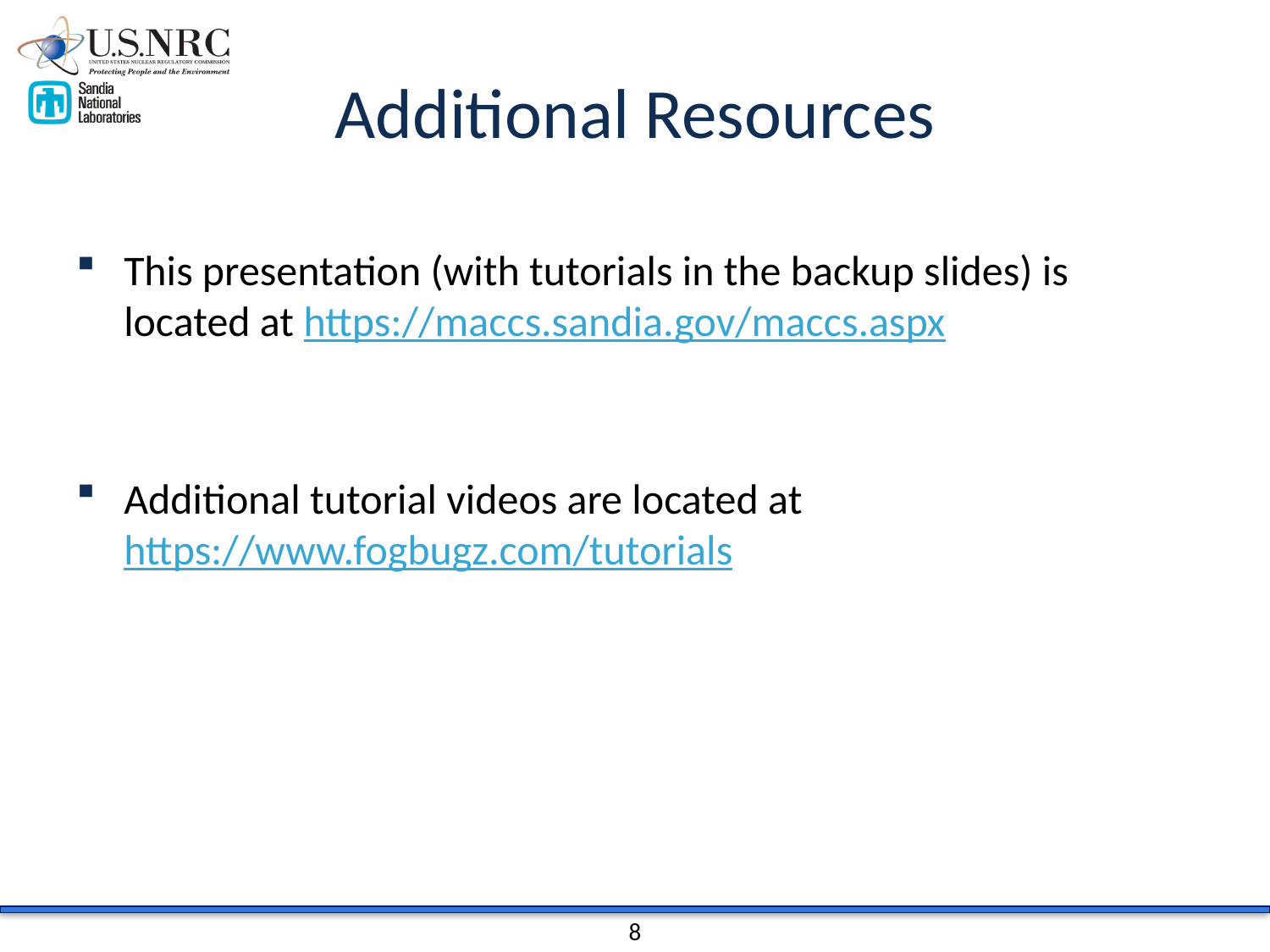

# Additional Resources

This presentation (with tutorials in the backup slides) is located at https://maccs.sandia.gov/maccs.aspx

Additional tutorial videos are located at https://www.fogbugz.com/tutorials

8